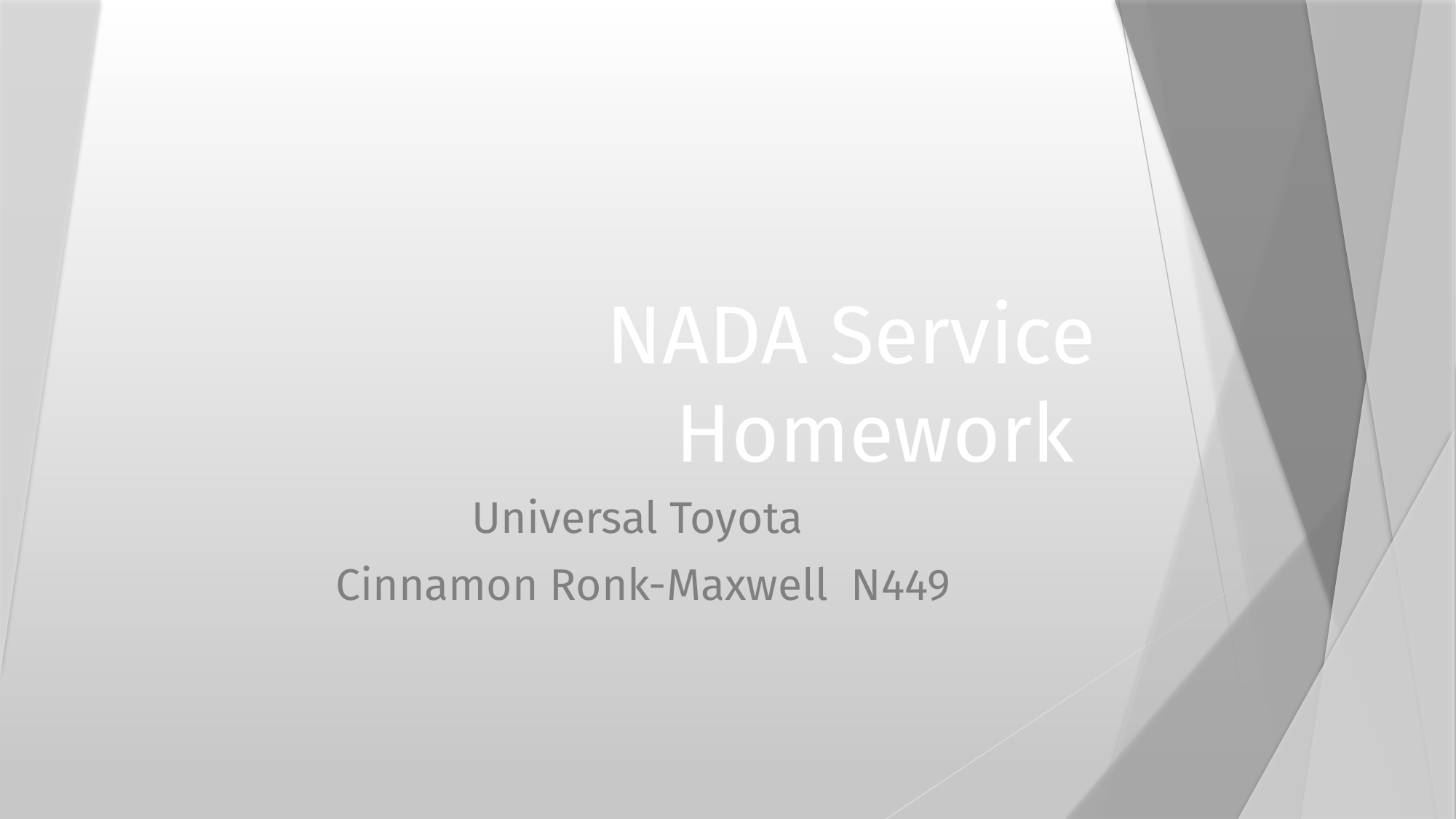

# NADA Service Homework
Universal Toyota
Cinnamon Ronk-Maxwell  N449